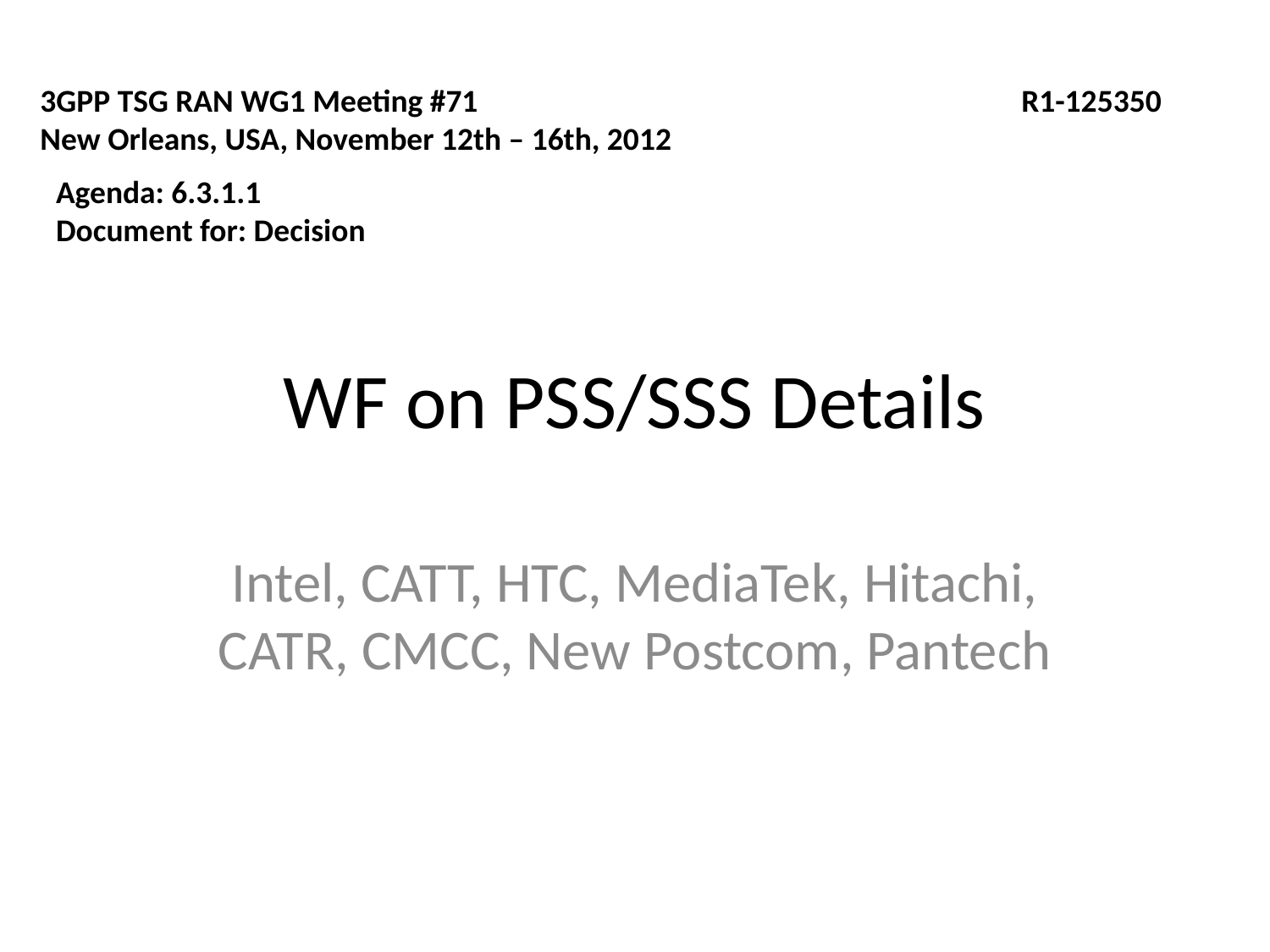

3GPP TSG RAN WG1 Meeting #71
New Orleans, USA, November 12th – 16th, 2012
R1-125350
Agenda: 6.3.1.1
Document for: Decision
# WF on PSS/SSS Details
Intel, CATT, HTC, MediaTek, Hitachi, CATR, CMCC, New Postcom, Pantech